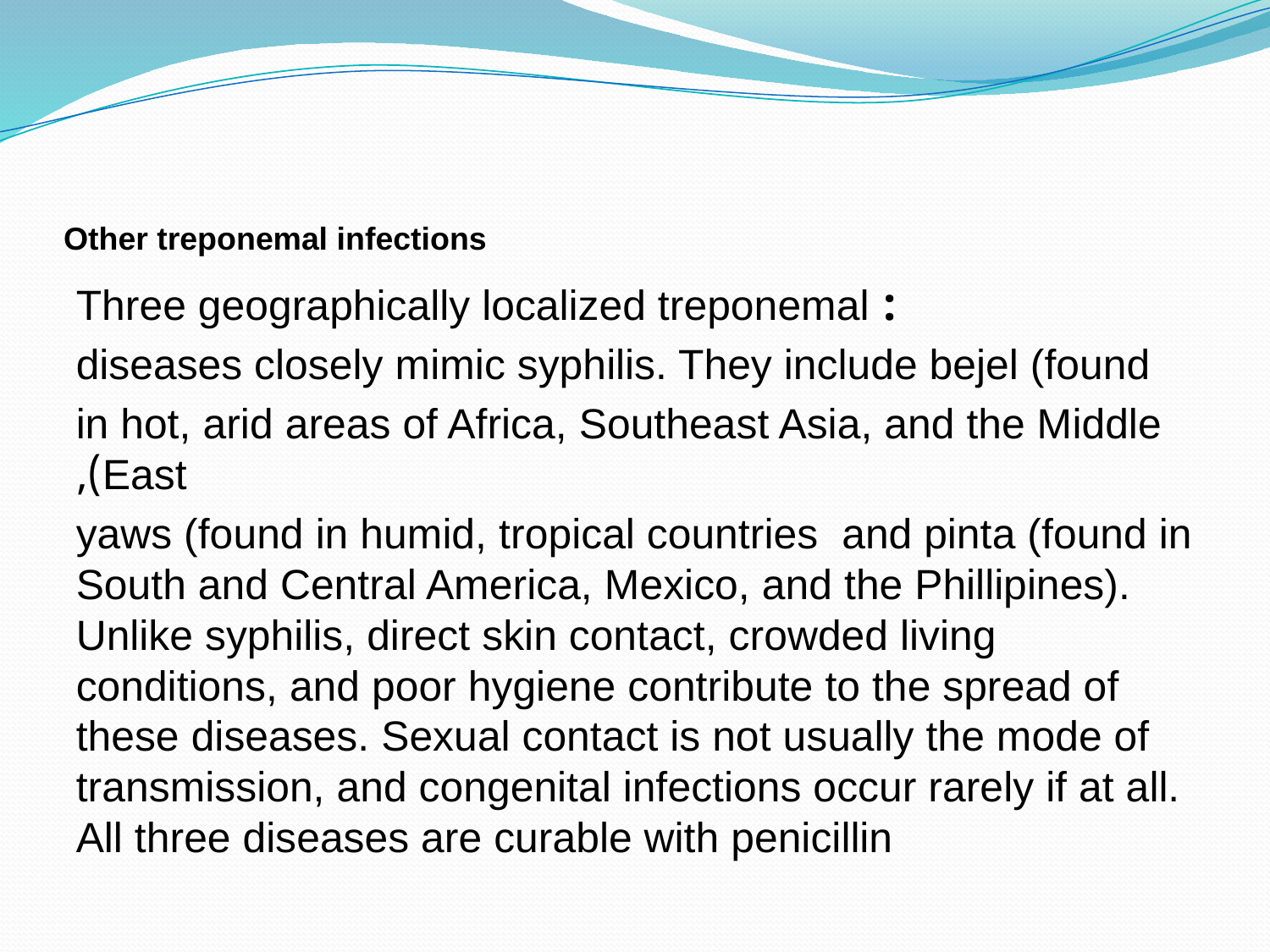

# Other treponemal infections
: Three geographically localized treponemal
diseases closely mimic syphilis. They include bejel (found
in hot, arid areas of Africa, Southeast Asia, and the Middle East),
yaws (found in humid, tropical countries  and pinta (found in South and Central America, Mexico, and the Phillipines). Unlike syphilis, direct skin contact, crowded living conditions, and poor hygiene contribute to the spread of these diseases. Sexual contact is not usually the mode of transmission, and congenital infections occur rarely if at all. All three diseases are curable with penicillin